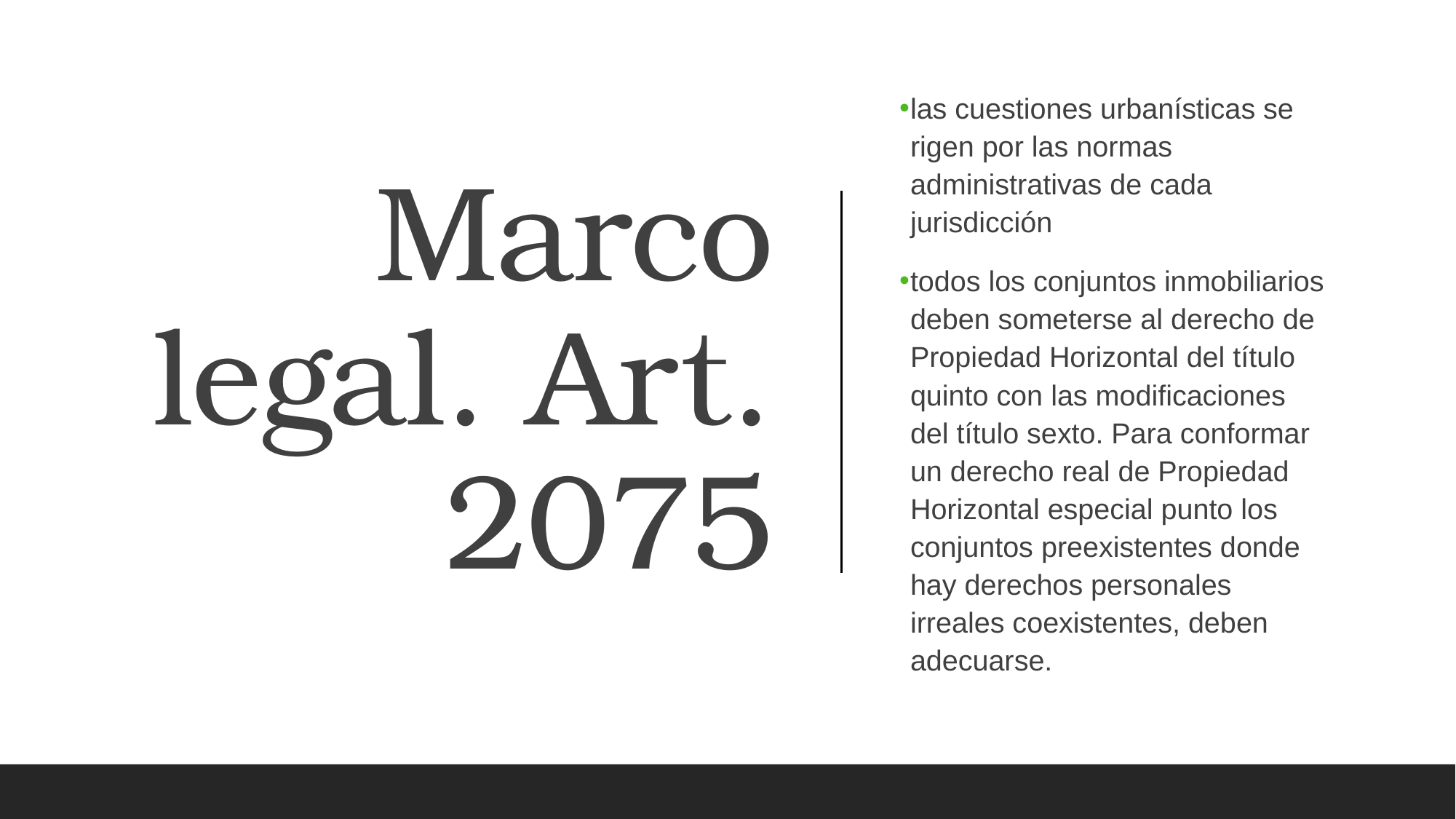

las cuestiones urbanísticas se rigen por las normas administrativas de cada jurisdicción
todos los conjuntos inmobiliarios deben someterse al derecho de Propiedad Horizontal del título quinto con las modificaciones del título sexto. Para conformar un derecho real de Propiedad Horizontal especial punto los conjuntos preexistentes donde hay derechos personales irreales coexistentes, deben adecuarse.
# Marco legal. Art. 2075